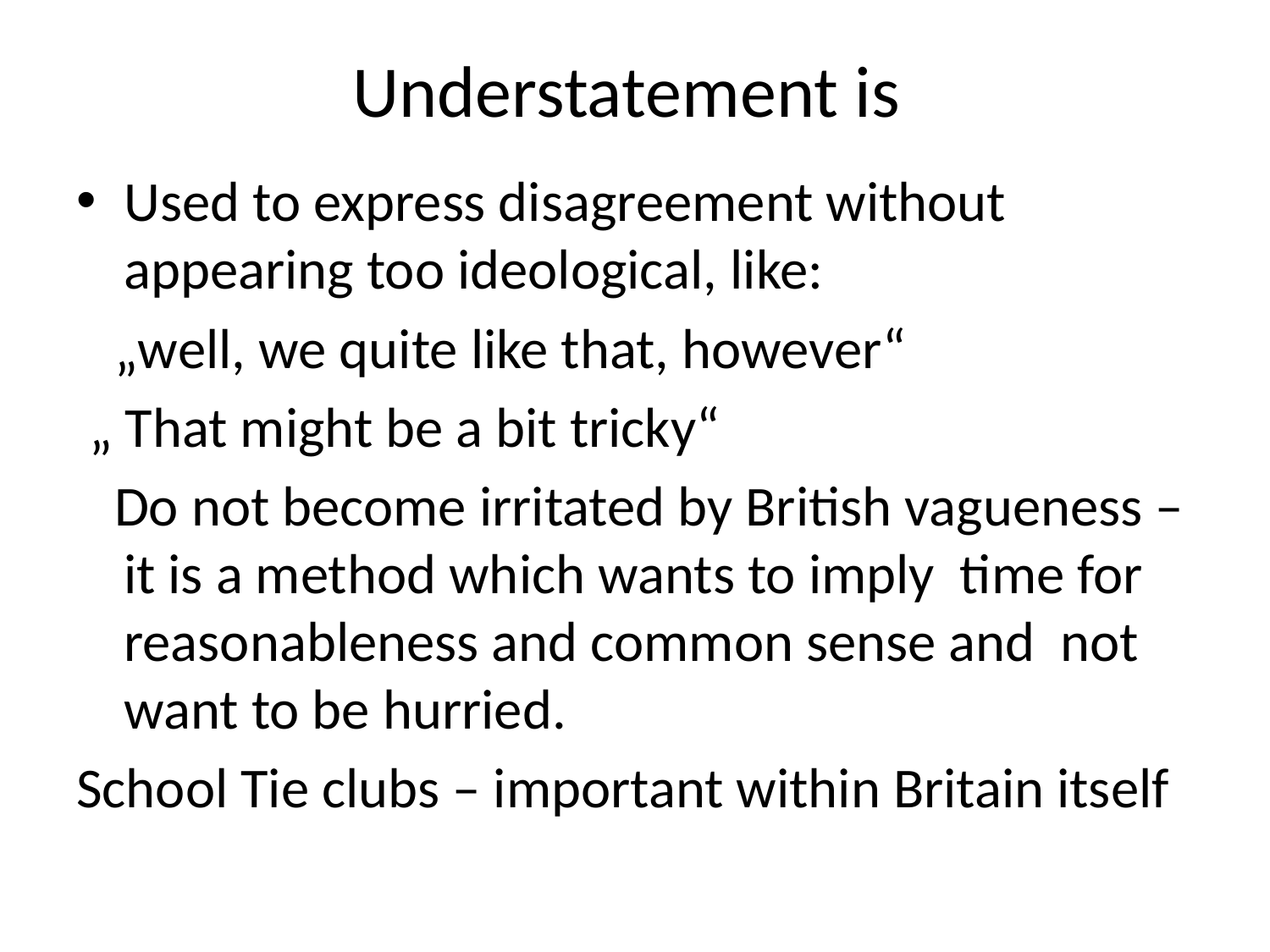

# Understatement is
Used to express disagreement without appearing too ideological, like:
   „well, we quite like that, however“
 „ That might be a bit tricky“
   Do not become irritated by British vagueness – it is a method which wants to imply  time for reasonableness and common sense and  not want to be hurried.
School Tie clubs – important within Britain itself